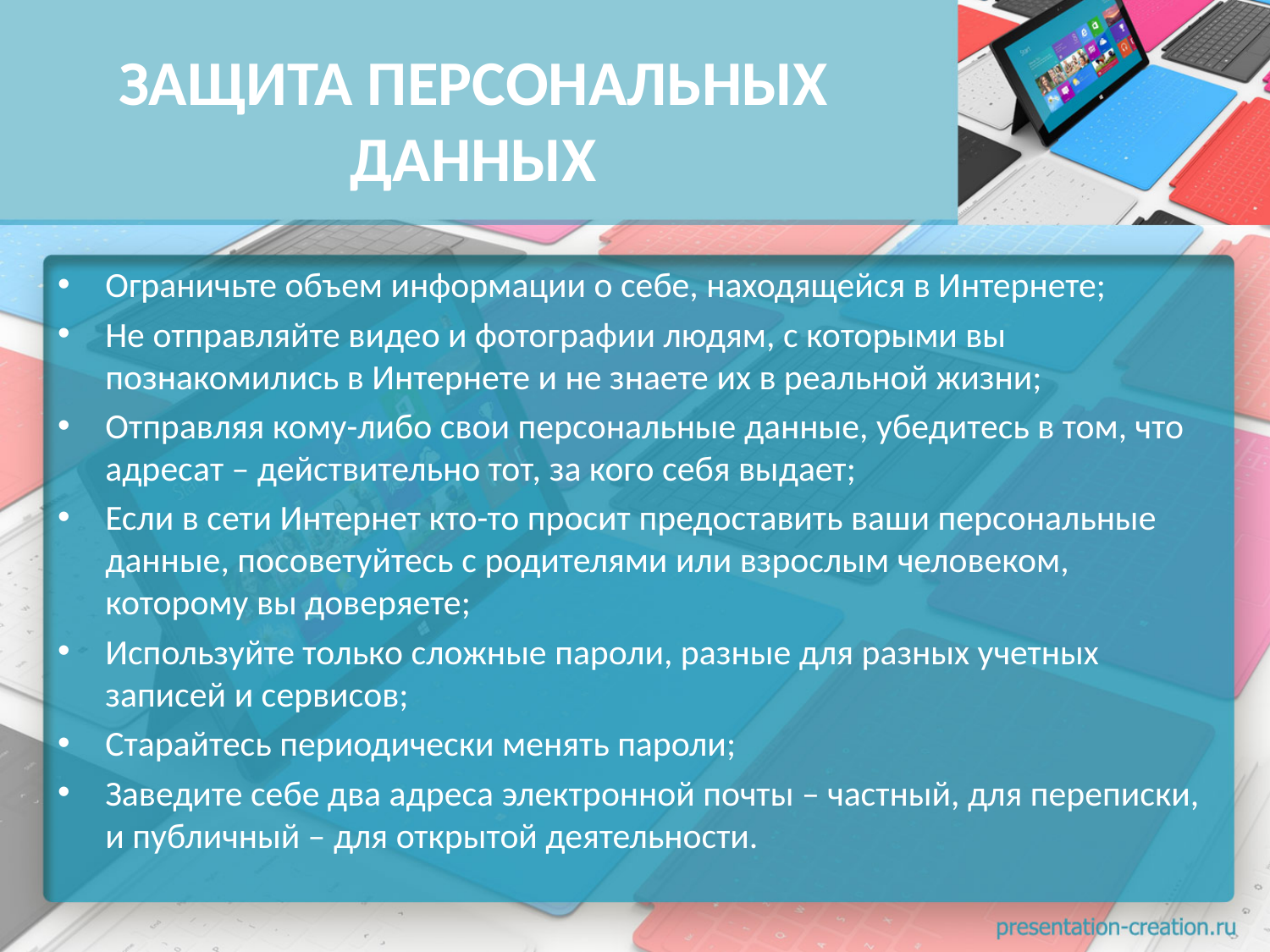

# ЗАЩИТА ПЕРСОНАЛЬНЫХ ДАННЫХ
Ограничьте объем информации о себе, находящейся в Интернете;
Не отправляйте видео и фотографии людям, с которыми вы познакомились в Интернете и не знаете их в реальной жизни;
Отправляя кому-либо свои персональные данные, убедитесь в том, что адресат – действительно тот, за кого себя выдает;
Если в сети Интернет кто-то просит предоставить ваши персональные данные, посоветуйтесь с родителями или взрослым человеком, которому вы доверяете;
Используйте только сложные пароли, разные для разных учетных записей и сервисов;
Старайтесь периодически менять пароли;
Заведите себе два адреса электронной почты – частный, для переписки, и публичный – для открытой деятельности.